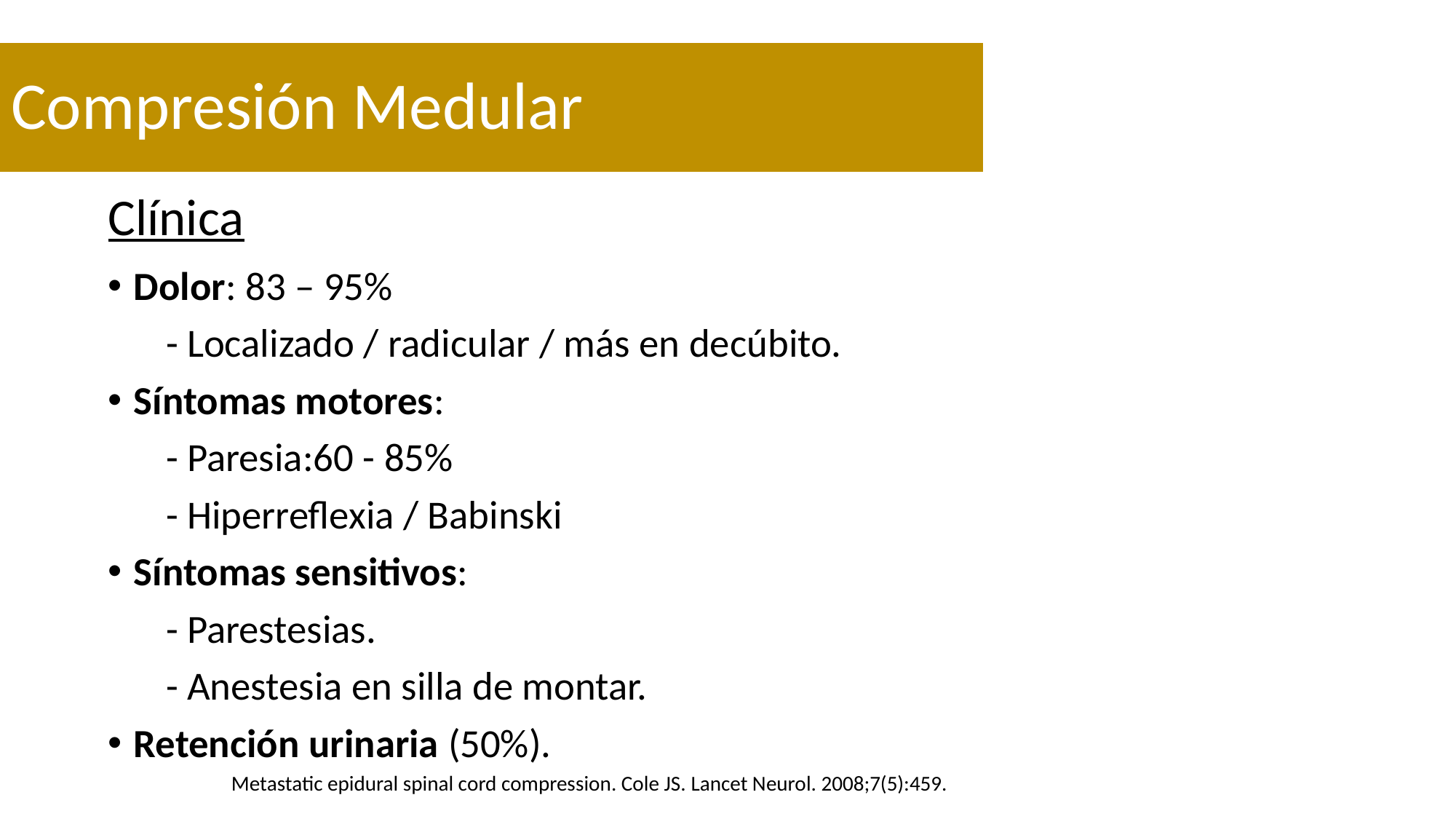

Compresión Medular
# Clínica
Dolor: 83 – 95%
     - Localizado / radicular / más en decúbito.
Síntomas motores:
     - Paresia:60 - 85%
     - Hiperreflexia / Babinski
Síntomas sensitivos:
     - Parestesias.
     - Anestesia en silla de montar.
Retención urinaria (50%).

Metastatic epidural spinal cord compression. Cole JS. Lancet Neurol. 2008;7(5):459.